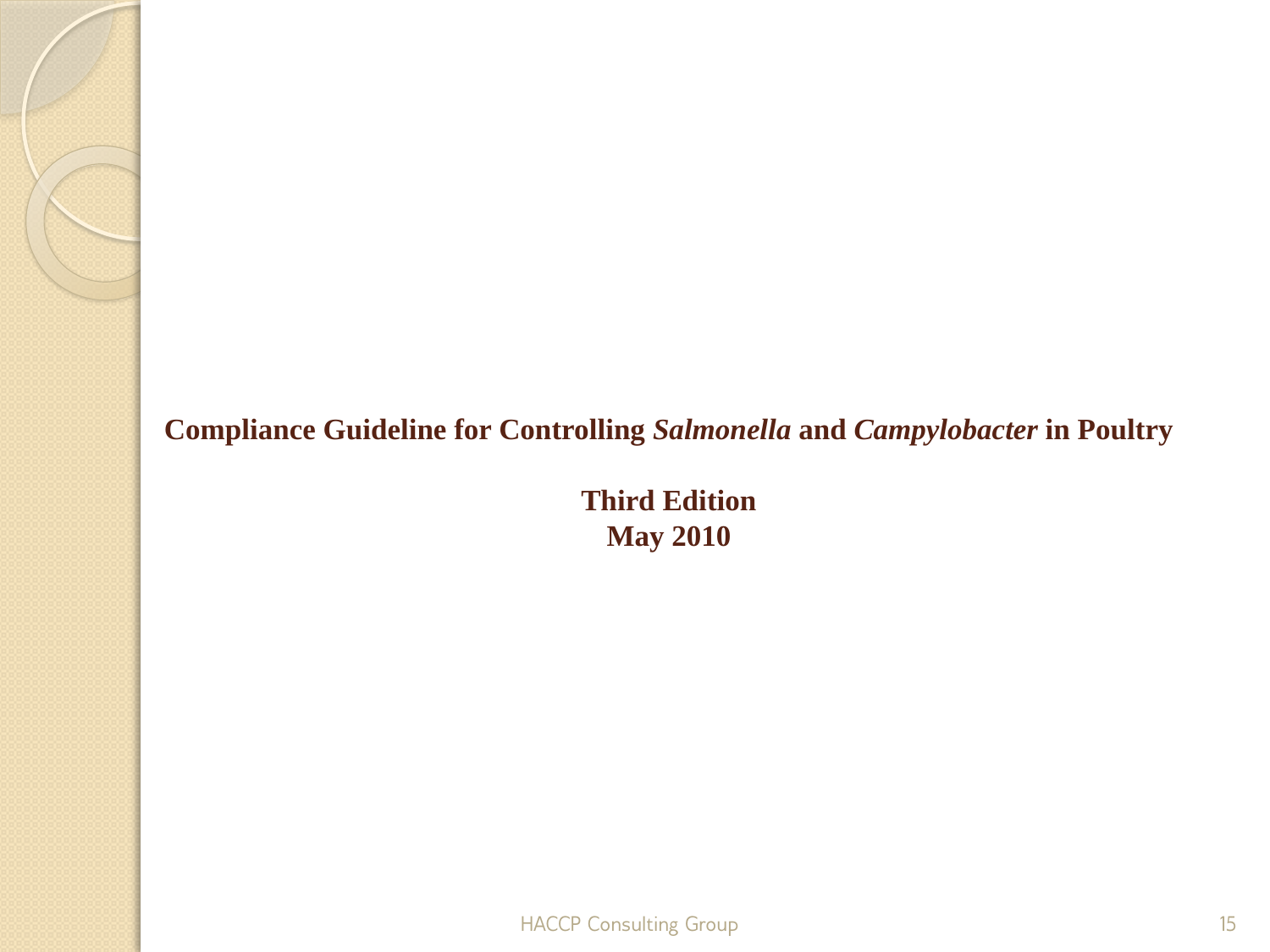

# Compliance Guideline for Controlling Salmonella and Campylobacter in Poultry Third Edition May 2010
HACCP Consulting Group
15